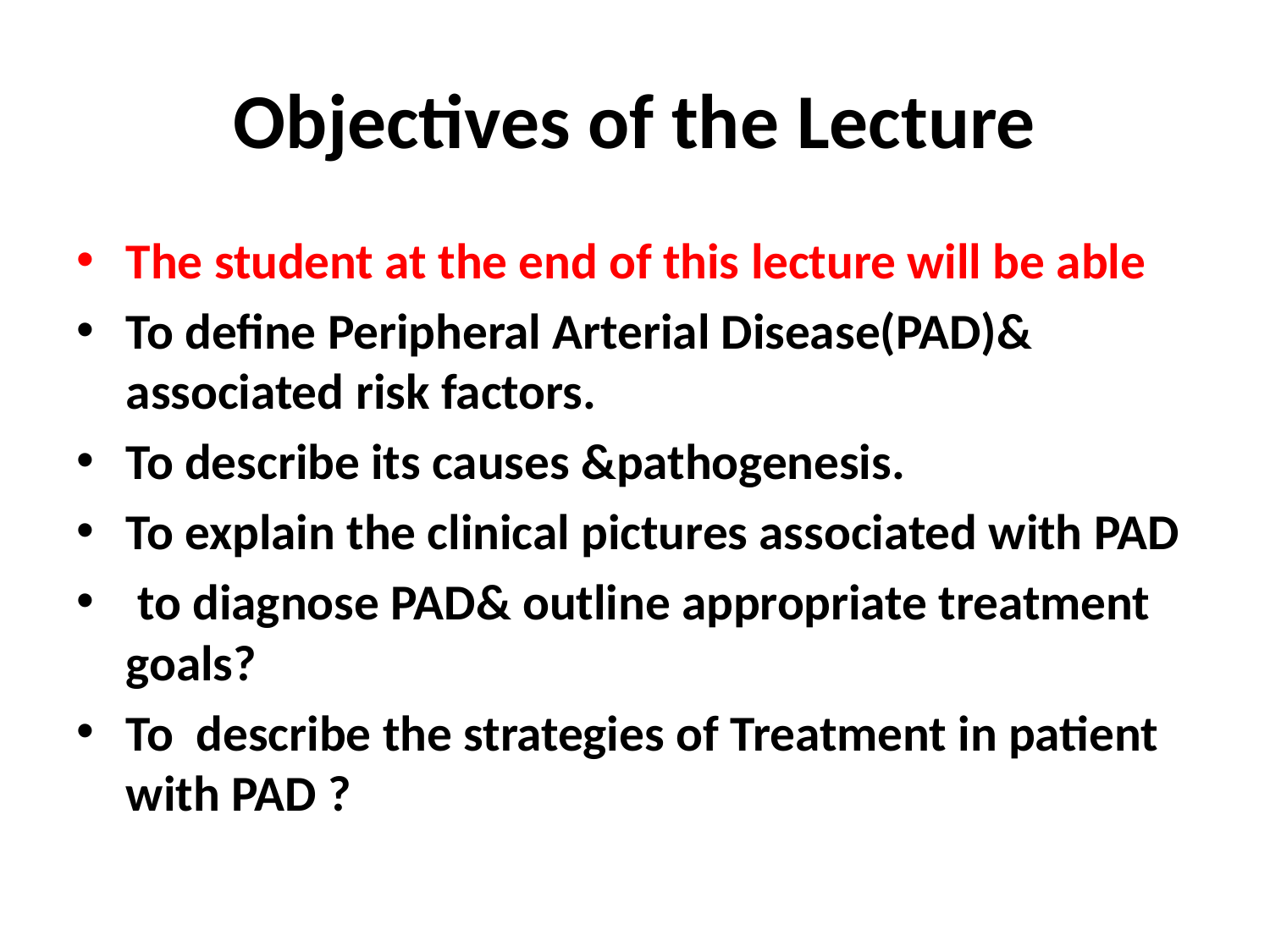

# Objectives of the Lecture
The student at the end of this lecture will be able
To define Peripheral Arterial Disease(PAD)& associated risk factors.
To describe its causes &pathogenesis.
To explain the clinical pictures associated with PAD
 to diagnose PAD& outline appropriate treatment goals?
To  describe the strategies of Treatment in patient with PAD ?